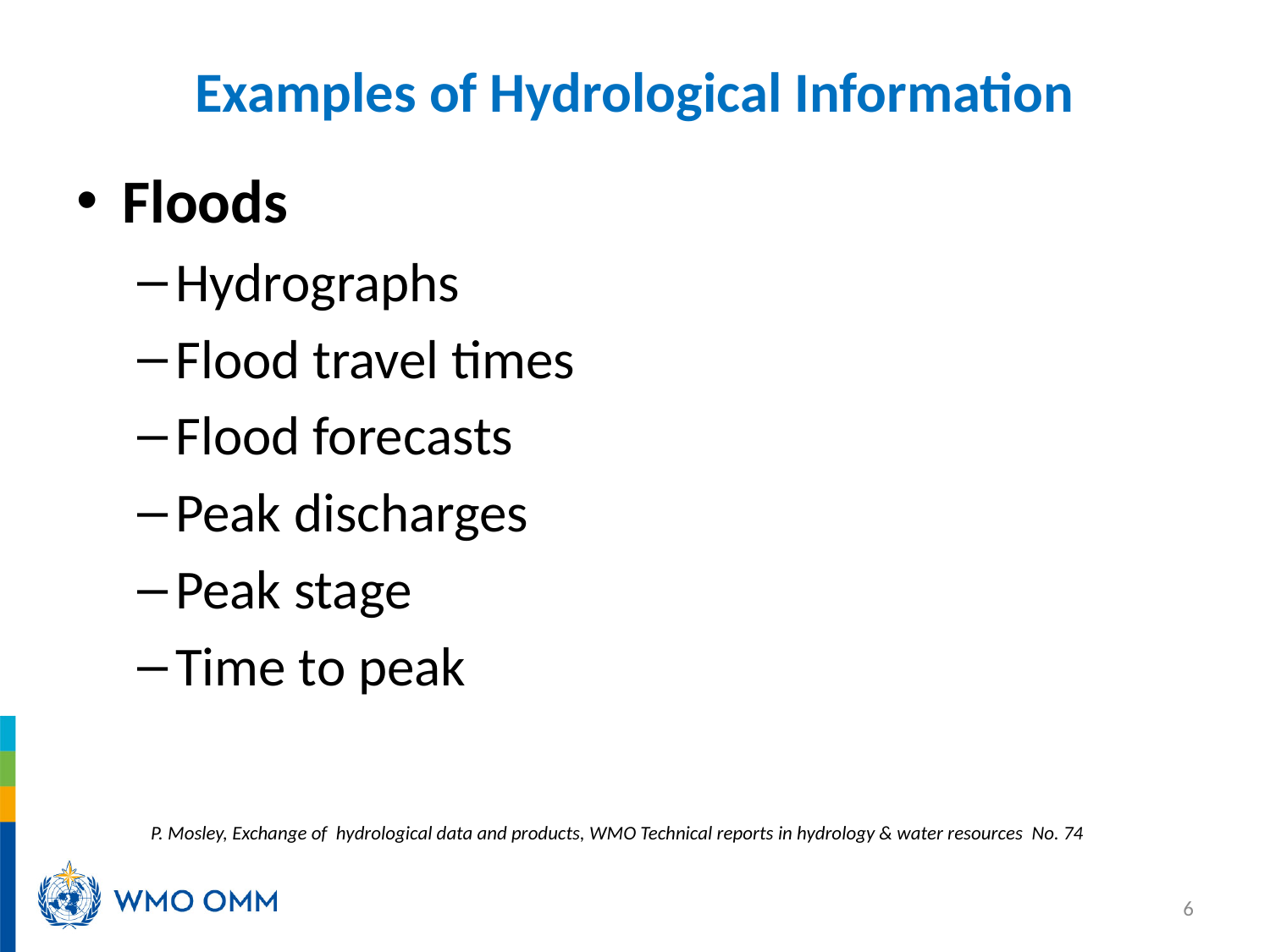

# Examples of Hydrological Information
Floods
Hydrographs
Flood travel times
Flood forecasts
Peak discharges
Peak stage
Time to peak

P. Mosley, Exchange of  hydrological data and products, WMO Technical reports in hydrology & water resources  No. 74
6